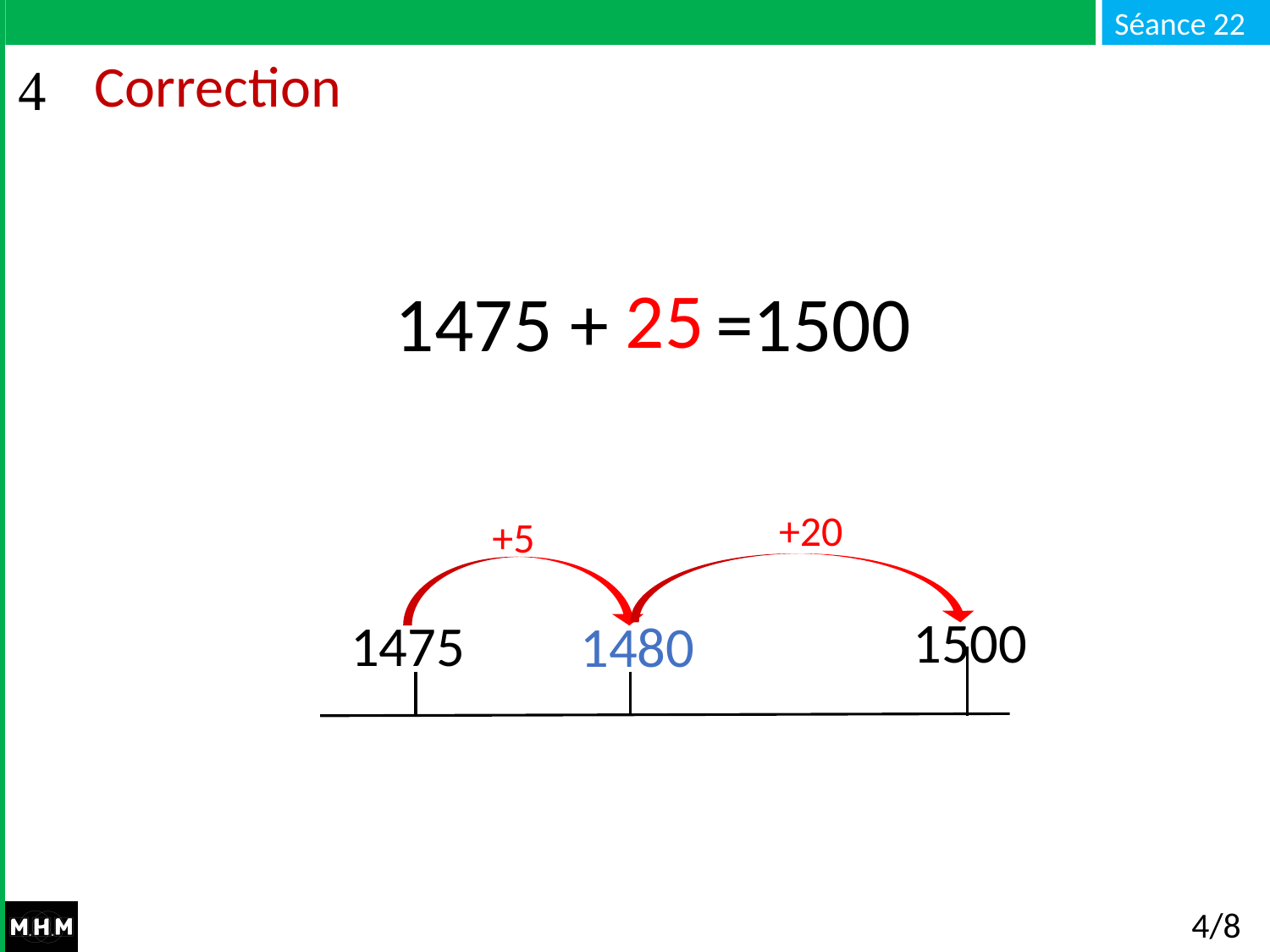

# Correction
25
 1475 + …  =1500
+20
+5

1500
1475
1480
4/8